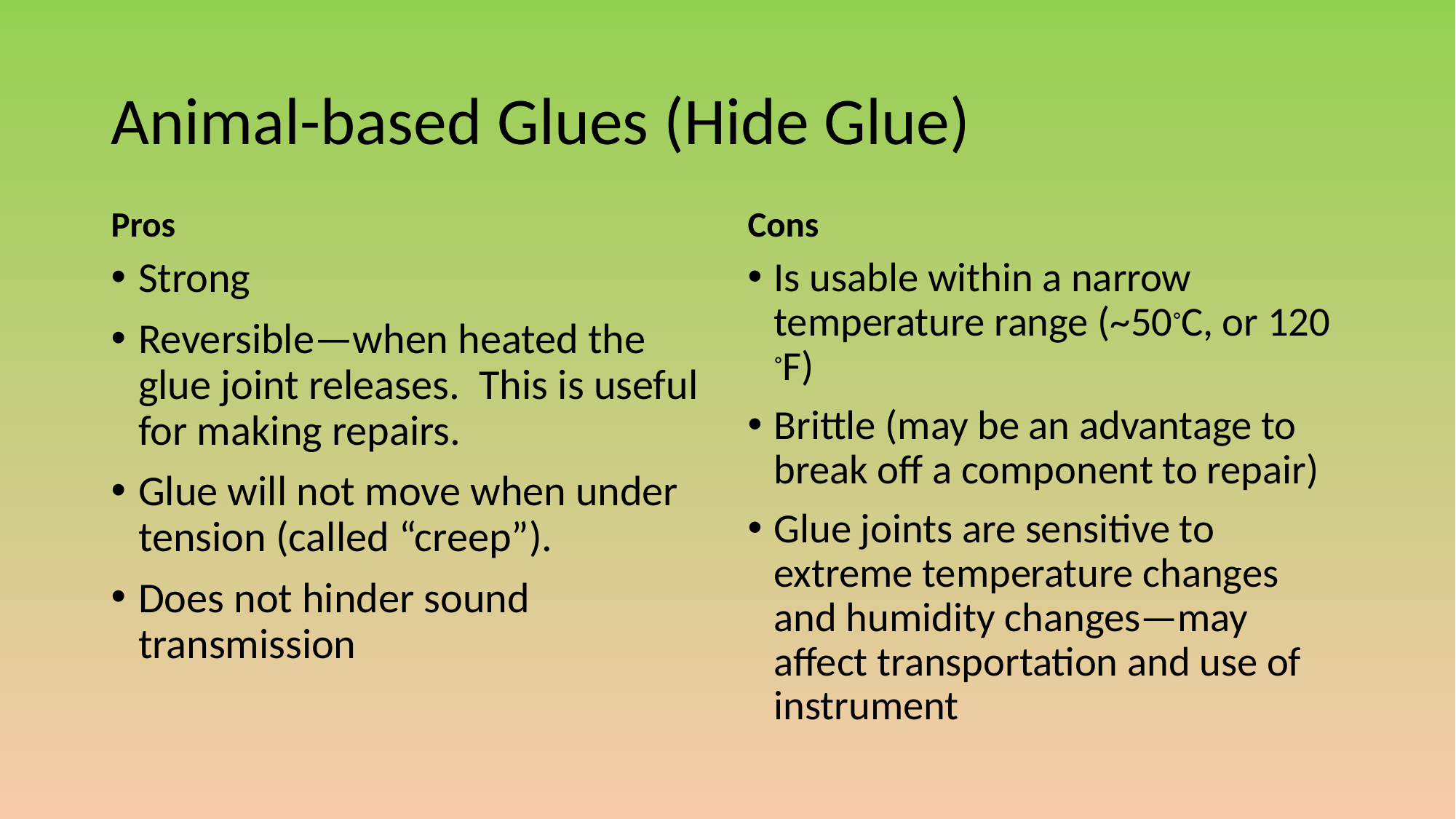

# Animal-based Glues (Hide Glue)
Pros
Cons
Strong
Reversible—when heated the glue joint releases.  This is useful for making repairs.
Glue will not move when under tension (called “creep”).
Does not hinder sound transmission
Is usable within a narrow temperature range (~50◦C, or 120 ◦F)
Brittle (may be an advantage to break off a component to repair)
Glue joints are sensitive to extreme temperature changes and humidity changes—may affect transportation and use of instrument